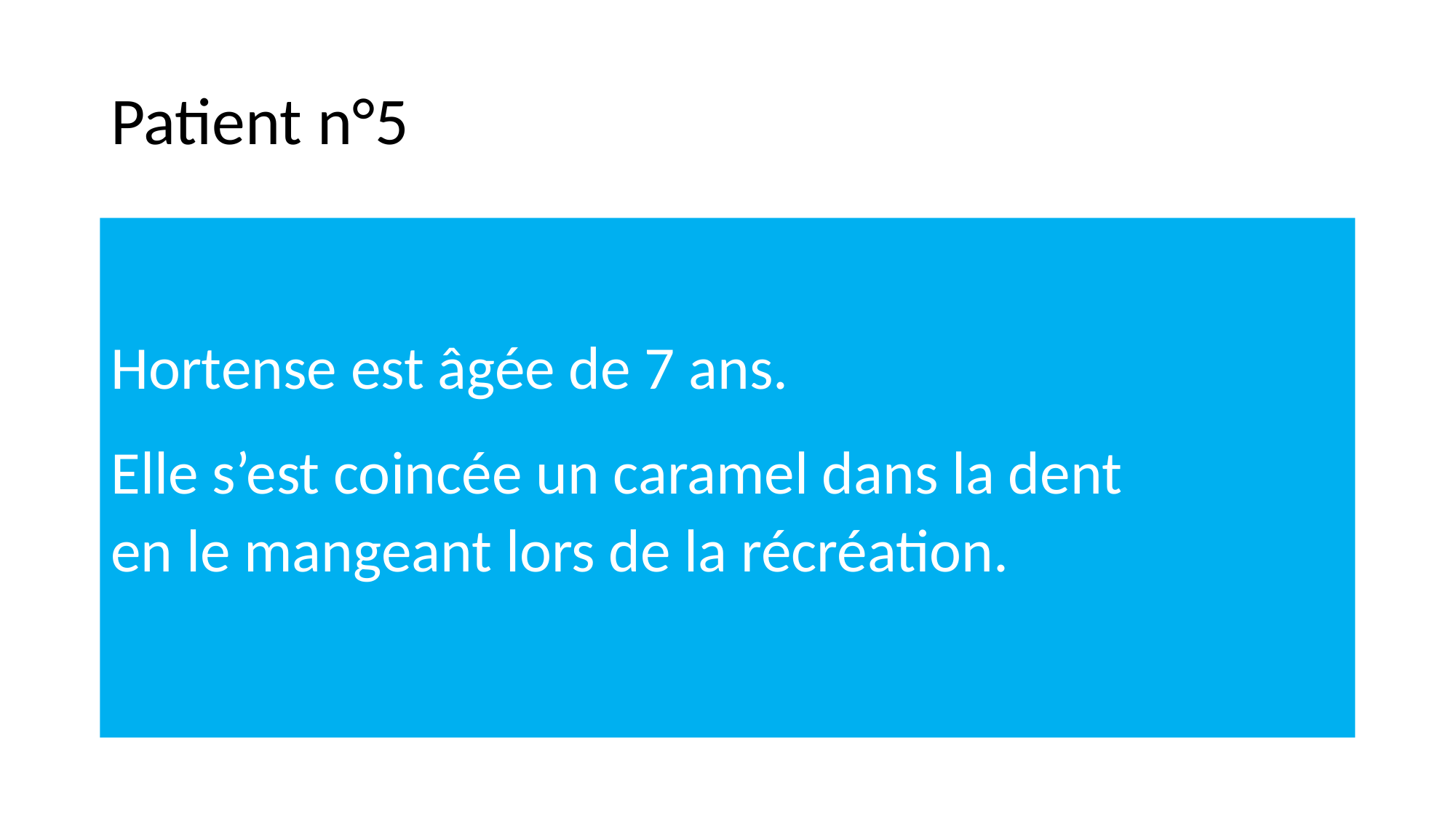

# Patient n°5

Hortense est âgée de 7 ans.
Elle s’est coincée un caramel dans la dent
en le mangeant lors de la récréation.